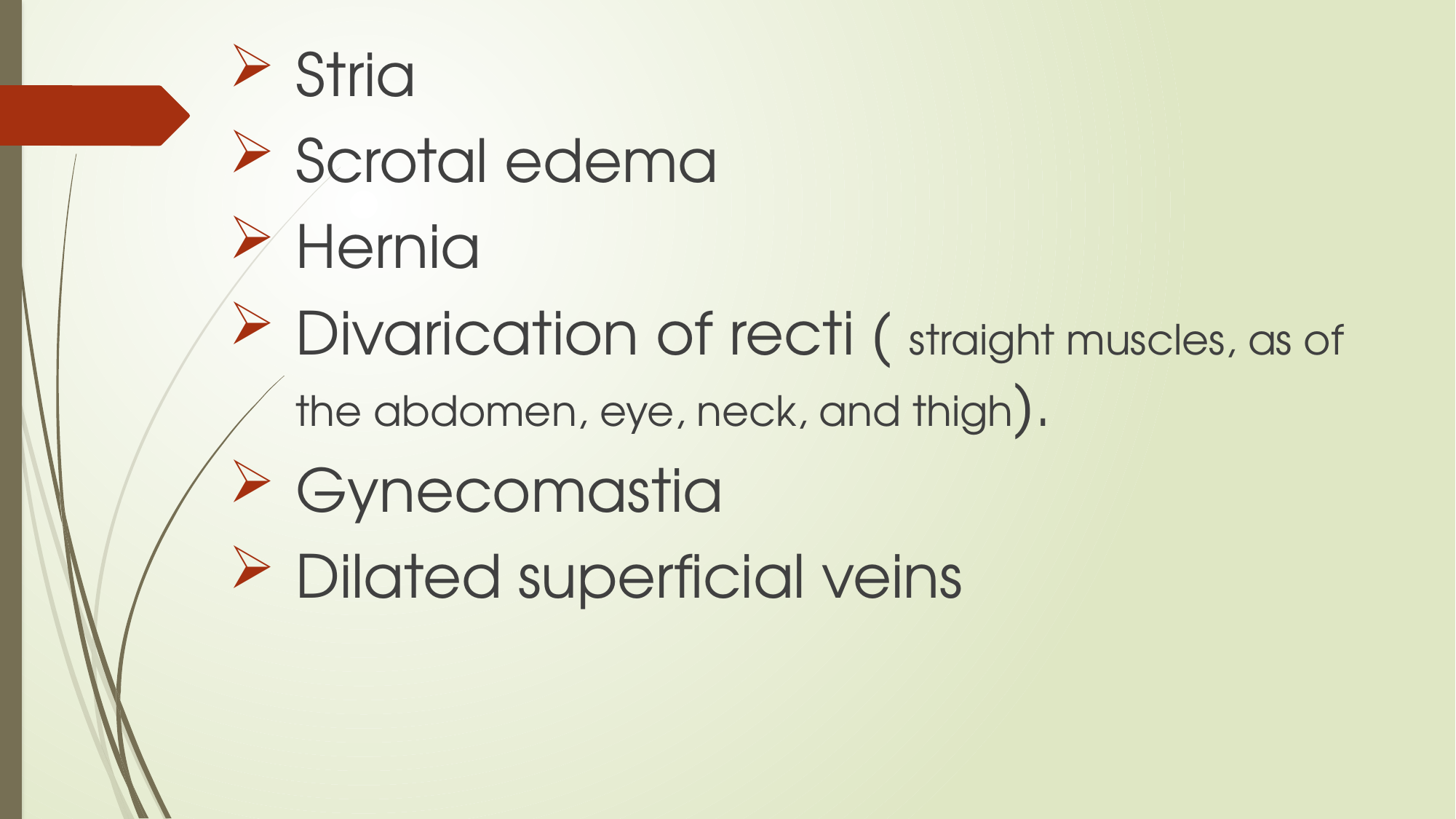

Stria
Scrotal edema
Hernia
Divarication of recti ( straight muscles, as of the abdomen, eye, neck, and thigh).
Gynecomastia
Dilated superficial veins